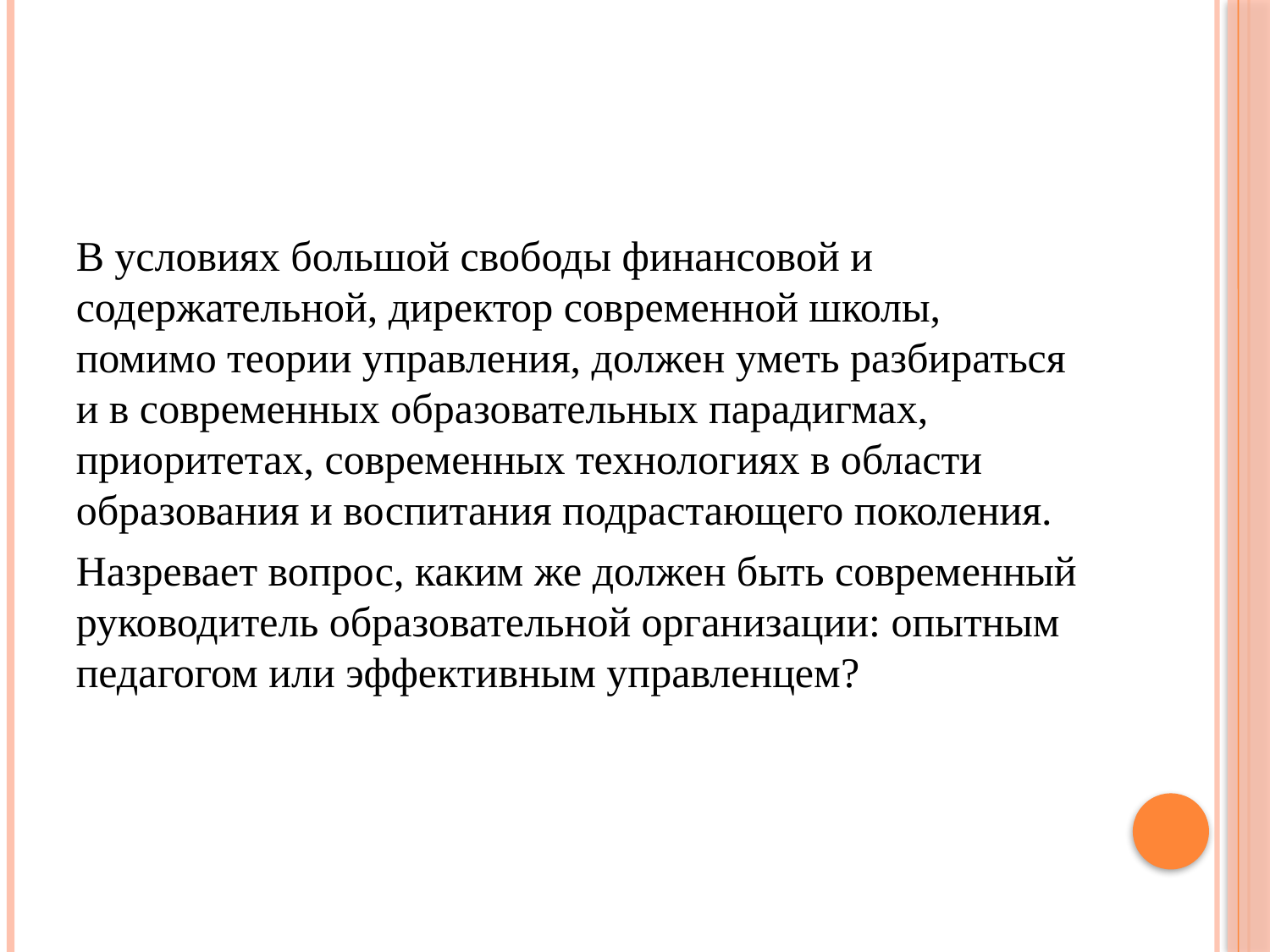

#
В условиях большой свободы финансовой и содержательной, директор современной школы, помимо теории управления, должен уметь разбираться и в современных образовательных парадигмах, приоритетах, современных технологиях в области образования и воспитания подрастающего поколения.
Назревает вопрос, каким же должен быть современный руководитель образовательной организации: опытным педагогом или эффективным управленцем?